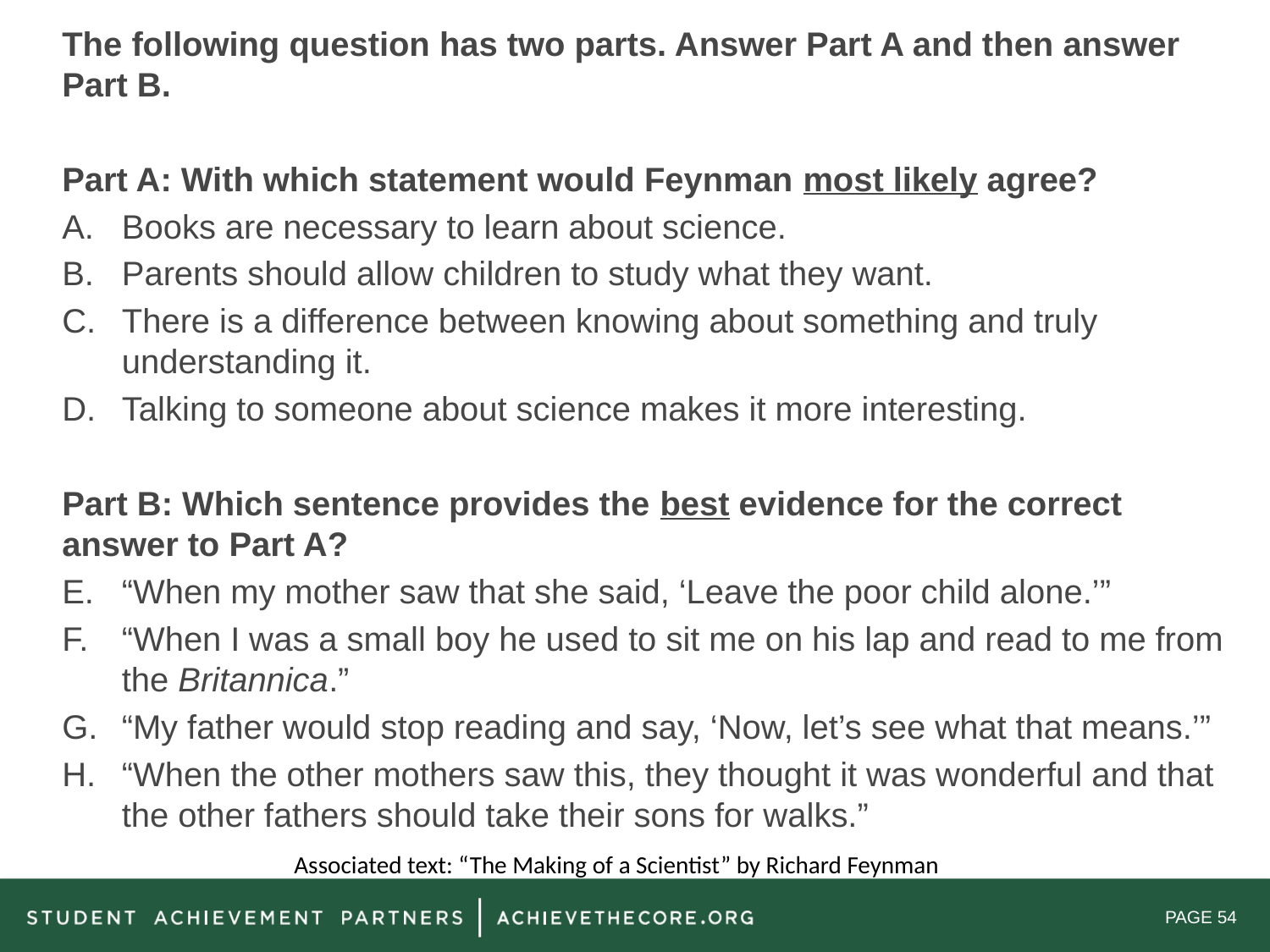

The following question has two parts. Answer Part A and then answer Part B.

Part A: With which statement would Feynman most likely agree?
Books are necessary to learn about science.
Parents should allow children to study what they want.
There is a difference between knowing about something and truly understanding it.
Talking to someone about science makes it more interesting.

Part B: Which sentence provides the best evidence for the correct answer to Part A?
“When my mother saw that she said, ‘Leave the poor child alone.’”
“When I was a small boy he used to sit me on his lap and read to me from the Britannica.”
“My father would stop reading and say, ‘Now, let’s see what that means.’”
“When the other mothers saw this, they thought it was wonderful and that the other fathers should take their sons for walks.”

Associated text: “The Making of a Scientist” by Richard Feynman